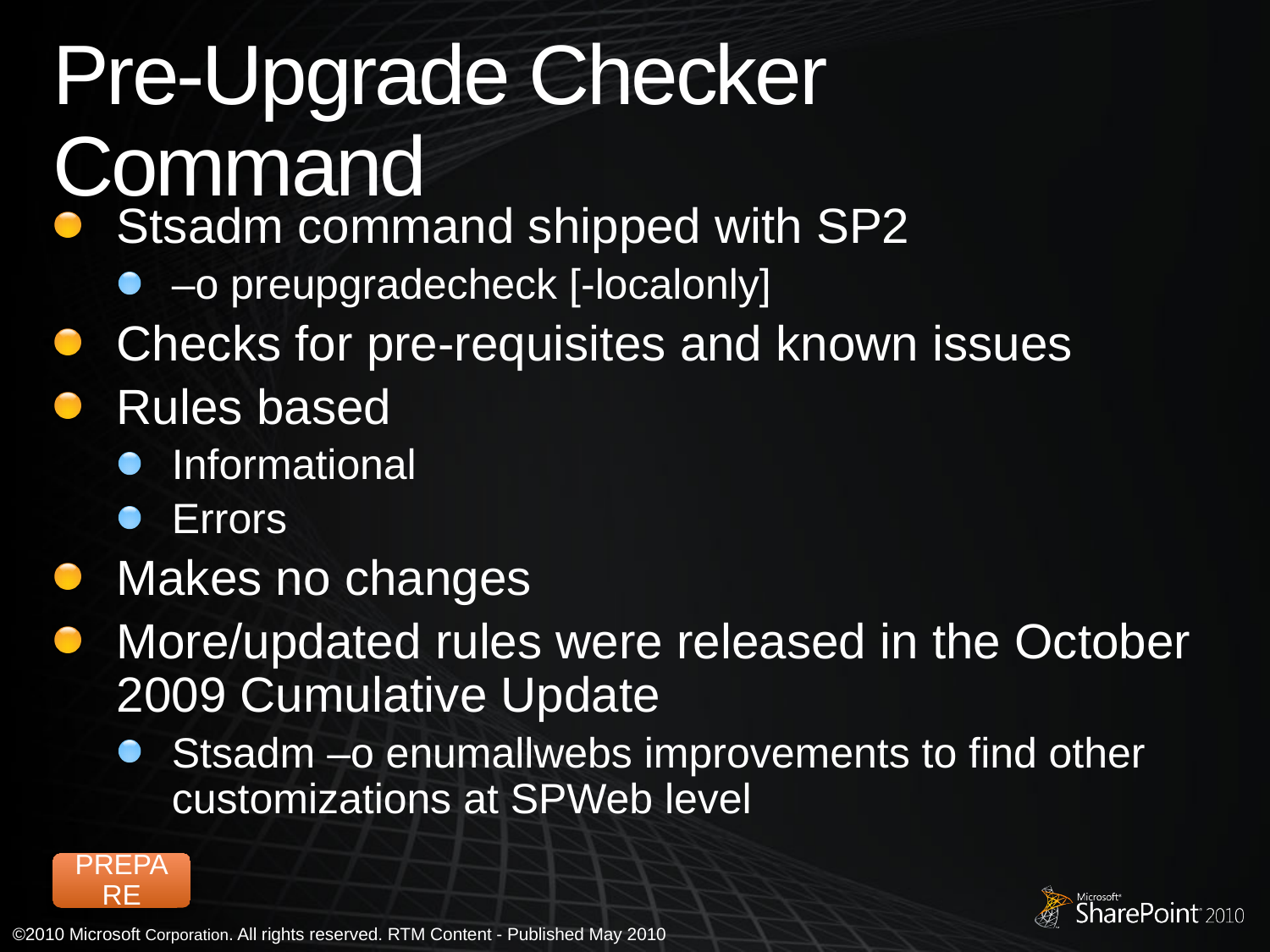

# Pre-Upgrade Checker Command
Stsadm command shipped with SP2
–o preupgradecheck [-localonly]
Checks for pre-requisites and known issues
Rules based
Informational
Errors
Makes no changes
More/updated rules were released in the October 2009 Cumulative Update
Stsadm –o enumallwebs improvements to find other customizations at SPWeb level